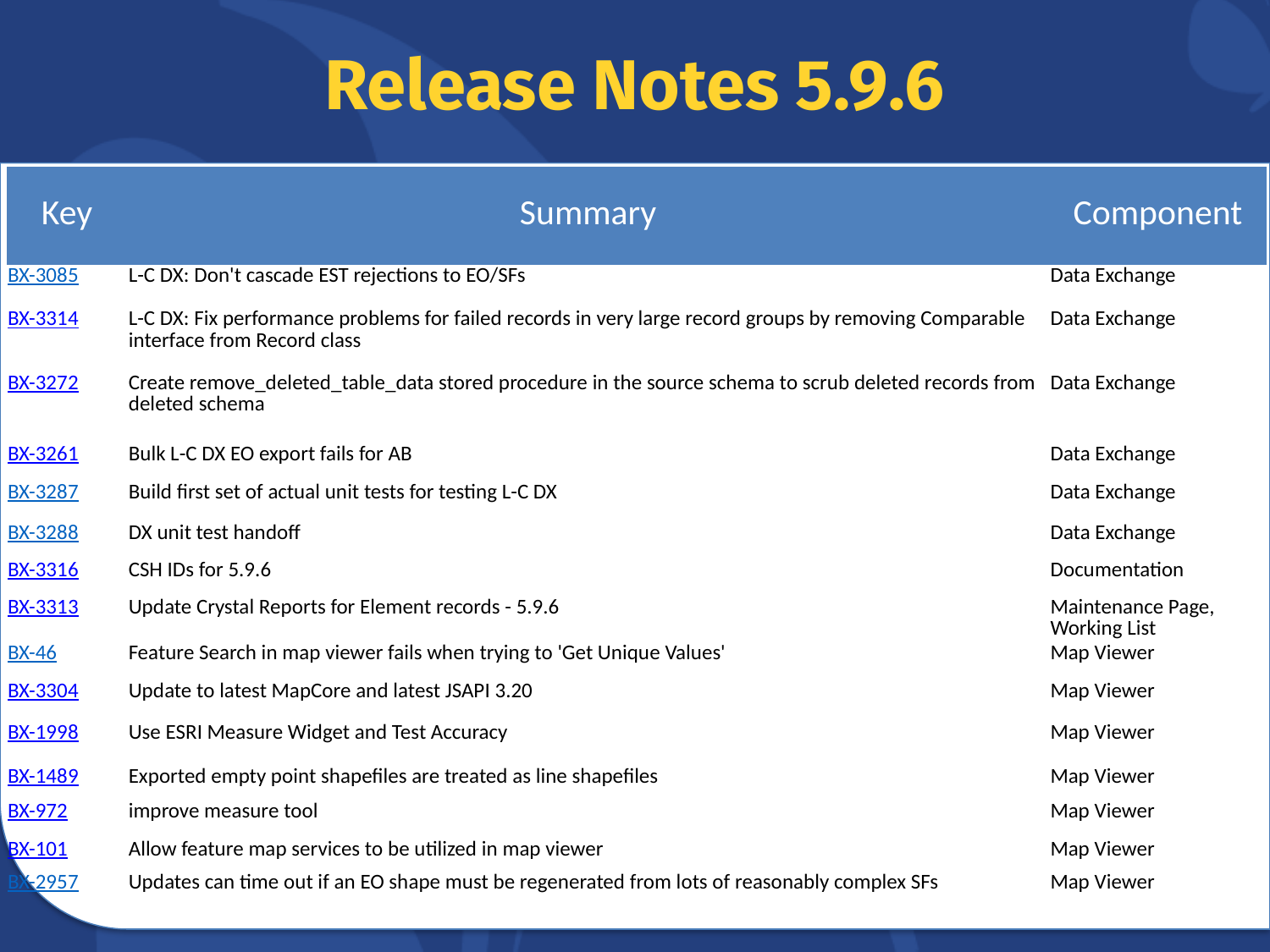

# Release Notes 5.9.6
| Key | Summary | Component |
| --- | --- | --- |
| BX-3085 | L-C DX: Don't cascade EST rejections to EO/SFs | Data Exchange |
| BX-3314 | L-C DX: Fix performance problems for failed records in very large record groups by removing Comparable interface from Record class | Data Exchange |
| BX-3272 | Create remove\_deleted\_table\_data stored procedure in the source schema to scrub deleted records from deleted schema | Data Exchange |
| BX-3261 | Bulk L-C DX EO export fails for AB | Data Exchange |
| BX-3287 | Build first set of actual unit tests for testing L-C DX | Data Exchange |
| BX-3288 | DX unit test handoff | Data Exchange |
| BX-3316 | CSH IDs for 5.9.6 | Documentation |
| BX-3313 | Update Crystal Reports for Element records - 5.9.6 | Maintenance Page, Working List |
| BX-46 | Feature Search in map viewer fails when trying to 'Get Unique Values' | Map Viewer |
| BX-3304 | Update to latest MapCore and latest JSAPI 3.20 | Map Viewer |
| BX-1998 | Use ESRI Measure Widget and Test Accuracy | Map Viewer |
| BX-1489 | Exported empty point shapefiles are treated as line shapefiles | Map Viewer |
| BX-972 | improve measure tool | Map Viewer |
| BX-101 | Allow feature map services to be utilized in map viewer | Map Viewer |
| BX-2957 | Updates can time out if an EO shape must be regenerated from lots of reasonably complex SFs | Map Viewer |